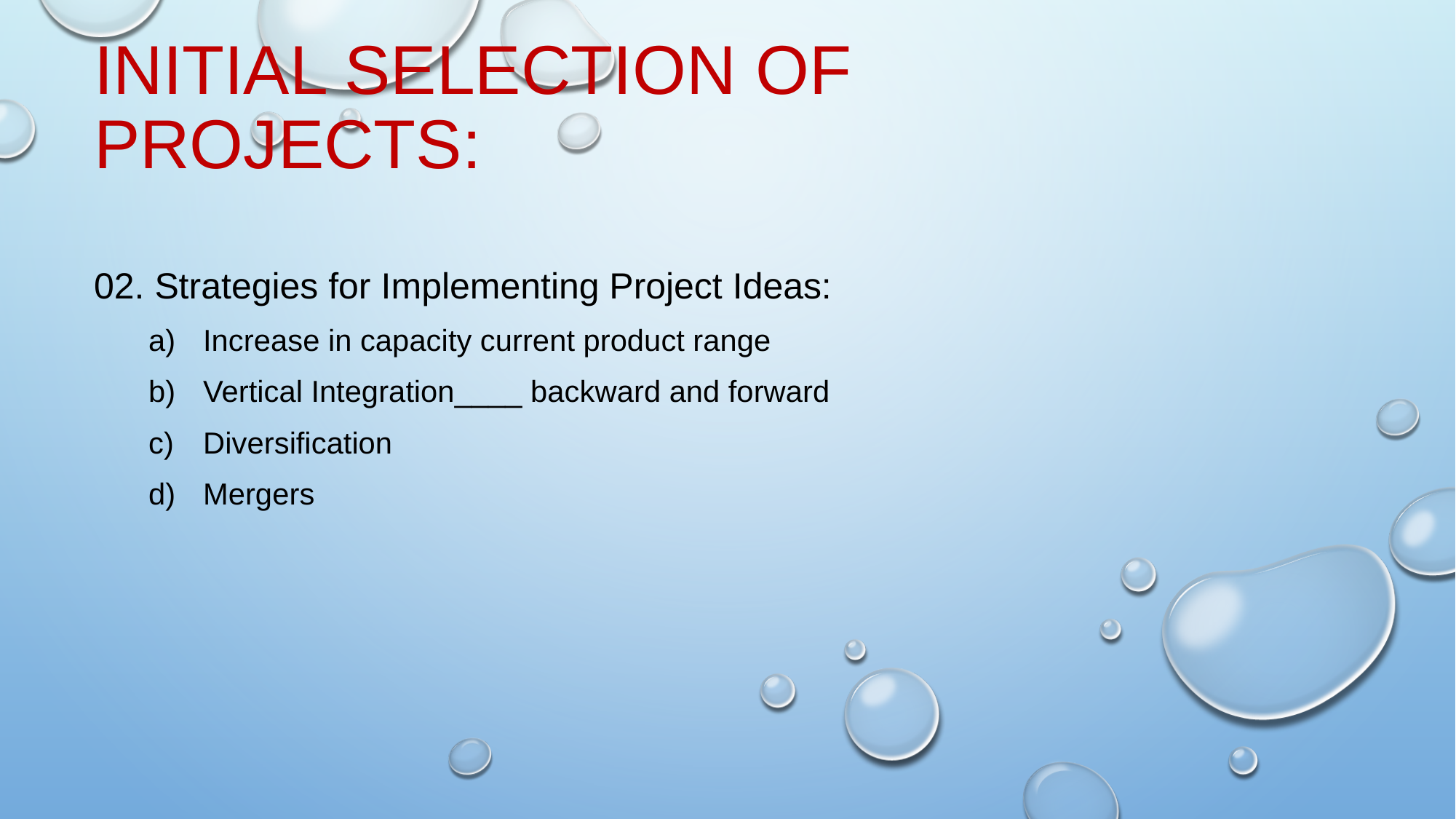

# Initial selection of projects:

02. Strategies for Implementing Project Ideas:
Increase in capacity current product range
Vertical Integration____ backward and forward
Diversification
Mergers